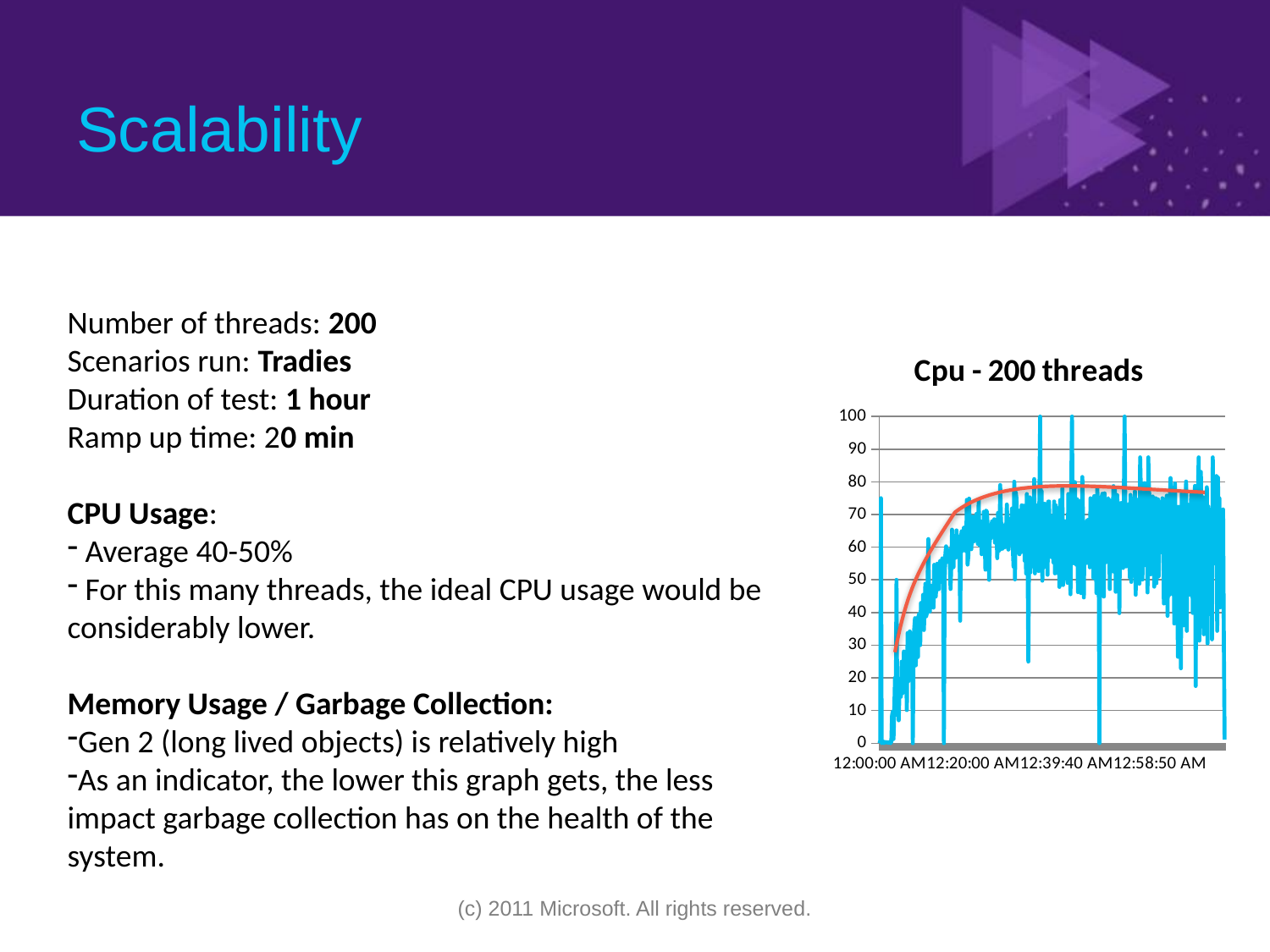

# Scalability
Number of threads: 200
Scenarios run: Tradies
Duration of test: 1 hour
Ramp up time: 20 min

CPU Usage:
 Average 40-50%
 For this many threads, the ideal CPU usage would be considerably lower.

Memory Usage / Garbage Collection:
Gen 2 (long lived objects) is relatively high
As an indicator, the lower this graph gets, the less impact garbage collection has on the health of the system.

### Chart: Cpu - 200 threads

| Category |  |
|---|---|
| 0 | 0.0 |
| 1.1572916666666714E-4 | 0.6954984140000021 |
| 1.1591435185185301E-4 | 74.99775983 |
| 2.3164351851851869E-4 | 0.0 |
| 3.4737268518518662E-4 | 0.617367414 |
| 4.631018518518531E-4 | 0.4025079130000004 |
| 5.7884259259259434E-4 | 0.011851910000000004 |
| 6.9457175925926337E-4 | 0.44157291300000107 |
| 8.1030092592593273E-4 | 0.16811391100000006 |
| 9.2603009259259689E-4 | 0.28531091200000136 |
| 1.0417708333333373E-3 | 0.38297441200000154 |
| 1.1575000000000001E-3 | 0.2267124120000005 |
| 1.2732291666666701E-3 | 0.16811391100000006 |
| 1.3889583333333406E-3 | 0.24624491200000057 |
| 1.5046990740740741E-3 | 0.4220404130000009 |
| 1.6204282407407452E-3 | 0.0 |
| 1.7361574074074122E-3 | 0.5001704130000006 |
| 1.8518865740740796E-3 | 8.606262960999999 |
| 1.9676157407407481E-3 | 9.700095967 |
| 2.0833564814814898E-3 | 1.2814804179999963 |
| 2.1990856481481492E-3 | 9.836825467999999 |
| 2.3148148148148151E-3 | 20.03292153 |
| 2.430543981481484E-3 | 8.664860460999998 |
| 2.43072916666667E-3 | 49.99615971000011 |
| 2.5464583333333337E-3 | 14.11449799 |
| 2.6621875000000126E-3 | 16.73188601000006 |
| 2.7779282407407557E-3 | 7.004576951999978 |
| 2.8936574074074177E-3 | 15.813846500000034 |
| 3.0093865740740845E-3 | 18.450768020000005 |
| 3.1251157407407582E-3 | 14.23169499 |
| 3.2408564814814926E-3 | 24.95517355999994 |
| 3.3565856481481493E-3 | 15.247397 |
| 3.4723148148148165E-3 | 17.84525352 |
| 3.5880439814814911E-3 | 28.080413579999878 |
| 3.7037847222222463E-3 | 19.40787352 |
| 3.8195138888888975E-3 | 22.415916539999927 |
| 3.9352430555555573E-3 | 23.060497049999938 |
| 4.0509722222222214E-3 | 10.14934947 |
| 4.1667013888888934E-3 | 33.70584661 |
| 4.2824421296296534E-3 | 18.97815251999993 |
| 4.3981712962962976E-3 | 22.533112539999927 |
| 4.5139004629629704E-3 | 34.233230110000115 |
| 4.6296296296296493E-3 | 21.283017539999893 |
| 4.7453703703703842E-3 | 26.02947506 |
| 4.8610995370370388E-3 | 33.58864961 |
| 4.8612731481481649E-3 | 0.0 |
| 4.9770138888889023E-3 | 24.79891156 |
| 5.0927430555555717E-3 | 35.13173712000001 |
| 5.2084722222222428E-3 | 38.27650964000011 |
| 5.3242013888888913E-3 | 23.82227454999999 |
| 5.4399421296296678E-3 | 32.787807099999995 |
| 5.5556712962962964E-3 | 38.35464063999989 |
| 5.6714004629629831E-3 | 26.38106407 |
| 5.7871296296296507E-3 | 39.13595064000017 |
| 5.902870370370376E-3 | 39.70240114000001 |
| 6.0185995370370384E-3 | 30.03368859 |
| 6.1343287037037252E-3 | 42.92530466 |
| 6.2500578703703728E-3 | 35.77631762000011 |
| 6.3657870370370379E-3 | 36.792020630000145 |
| 6.4815277777777831E-3 | 45.44502818 |
| 6.5972569444444559E-3 | 34.64341861000001 |
| 6.712986111111114E-3 | 41.47988065 |
| 6.8287152777777617E-3 | 48.804662199999996 |
| 6.9444560185185199E-3 | 38.82342664 |
| 7.0601851851852006E-3 | 39.74146514 |
| 7.17591435185185E-3 | 49.27344820000001 |
| 7.1760995370370459E-3 | 62.49695977000001 |
| 7.2918287037037456E-3 | 43.68708217 |
| 7.4075578703703734E-3 | 40.28838215000001 |
| 7.5232870370370401E-3 | 48.238212690000175 |
| 7.6390277777777932E-3 | 42.37838666 |
| 7.7547569444444521E-3 | 45.87475018 |
| 7.8704861111111388E-3 | 45.83568318 |
| 7.9862152777777796E-3 | 41.49941416 |
| 8.101956018518524E-3 | 54.62542123000011 |
| 8.2176851851851855E-3 | 47.28110719 |
| 8.3334143518518748E-3 | 44.898112180000176 |
| 8.4491435185185242E-3 | 49.0585877 |
| 8.5648842592593276E-3 | 54.93794523000001 |
| 8.6806134259259267E-3 | 52.78934322000001 |
| 8.7963425925926212E-3 | 47.105312690000176 |
| 8.9120717592592758E-3 | 54.31289723 |
| 9.0278009259259565E-3 | 55.79738624000012 |
| 9.1435416666666748E-3 | 53.53158823000001 |
| 9.2592708333333381E-3 | 49.292980700000115 |
| 9.3750000000000482E-3 | 56.57869624000006 |
| 9.4907291666666768E-3 | 53.668316730000214 |
| 9.4909143518518528E-3 | 0.0 |
| 9.6066435185185612E-3 | 49.82036520000001 |
| 9.7223726851851846E-3 | 58.10225125 |
| 9.8381134259259255E-3 | 60.27038577000001 |
| 9.953842592592653E-3 | 55.44579724000001 |
| 1.0069571759259304E-2 | 58.45384025 |
| 1.0185300925925926E-2 | 56.10991124000013 |
| 1.0301041666666715E-2 | 59.254682759999994 |
| 1.0416770833333337E-2 | 55.87551724000011 |
| 1.0532500000000002E-2 | 47.20297719000001 |
| 1.0648229166666705E-2 | 54.35196223 |
| 1.0763969907407427E-2 | 65.3879668 |
| 1.0879699074074056E-2 | 54.82074923000001 |
| 1.0995428240740781E-2 | 53.86364473 |
| 1.1111157407407453E-2 | 63.41515828000011 |
| 1.1226886574074075E-2 | 61.22749127 |
| 1.1342627314814864E-2 | 56.75449174 |
| 1.1458356481481479E-2 | 65.15357378999998 |
| 1.1574085648148208E-2 | 60.44618027 |
| 1.1689814814814825E-2 | 59.91879676 |
| 1.1805555555555619E-2 | 58.06318625 |
| 1.1921284722222264E-2 | 63.25889628 |
| 1.1921469907407474E-2 | 37.495359640000146 |
| 1.2037199074074072E-2 | 62.75104528 |
| 1.2152928240740744E-2 | 64.88011579 |
| 1.2268657407407424E-2 | 58.844495259999995 |
| 1.2384386574074036E-2 | 62.18459578 |
| 1.2500127314814868E-2 | 65.99348229999998 |
| 1.261585648148148E-2 | 62.65338178 |
| 1.2731585648148221E-2 | 65.5246963 |
| 1.2847314814814818E-2 | 58.78589676 |
| 1.2963055555555592E-2 | 74.49022885 |
| 1.3078784722222226E-2 | 54.66448623 |
| 1.3194513888888895E-2 | 57.379539750000006 |
| 1.331024305555556E-2 | 74.88088284999964 |
| 1.3425983796296304E-2 | 63.39562678 |
| 1.3541712962962969E-2 | 62.82917628000001 |
| 1.3657442129629598E-2 | 59.39141226 |
| 1.377317129629637E-2 | 64.52850379999998 |
| 1.3888900462963004E-2 | 69.35291915999979 |
| 1.4004641203703705E-2 | 61.73509736000001 |
| 1.4120370370370377E-2 | 67.12617189999965 |
| 1.4236099537037044E-2 | 64.8603573799997 |
| 1.423628472222222E-2 | 62.49671973000013 |
| 1.4352013888888893E-2 | 70.21236567 |
| 1.4467743055555558E-2 | 62.262485240000146 |
| 1.4583472222222227E-2 | 60.97314208 |
| 1.4699201388888892E-2 | 74.62663354999998 |
| 1.4814930555555557E-2 | 60.68006993 |
| 1.4930659722222229E-2 | 63.68815346 |
| 1.5046388888888904E-2 | 67.88774773999964 |
| 1.5162118055555585E-2 | 57.86731791000001 |
| 1.5277858796296307E-2 | 63.02403095000001 |
| 1.5393587962963E-2 | 62.06691420000006 |
| 1.5509317129629619E-2 | 70.85676377 |
| 1.5625046296296304E-2 | 63.86394921 |
| 1.5740775462963059E-2 | 53.120799620000106 |
| 1.5856504629629647E-2 | 71.22789102 |
| 1.5972233796296295E-2 | 70.87629651999973 |
| 1.6087962962962967E-2 | 67.16502699 |
| 1.6203692129629629E-2 | 65.19219321999998 |
| 1.6203877314814902E-2 | 49.99551960000012 |
| 1.6319606481481484E-2 | 63.74675171000001 |
| 1.6435335648148208E-2 | 62.633370950000106 |
| 1.6551064814814827E-2 | 65.99304698000026 |
| 1.6666793981481482E-2 | 67.90728049000028 |
| 1.6782534722222291E-2 | 63.824883709999995 |
| 1.6898263888888893E-2 | 64.02021421 |
| 1.7013993055555551E-2 | 68.57140199999998 |
| 1.712972222222223E-2 | 61.38332614 |
| 1.7245451388888951E-2 | 65.64167238999998 |
| 1.7361180555555571E-2 | 64.78207578 |
| 1.7476909722222229E-2 | 56.636758730000146 |
| 1.7592638888888894E-2 | 70.48582542 |
| 1.7708379629629643E-2 | 59.56682666 |
| 1.7824108796296312E-2 | 58.94163416999994 |
| 1.7939837962962977E-2 | 79.04109108000023 |
| 1.8055567129629631E-2 | 68.59098915 |
| 1.8171296296296293E-2 | 64.54783138 |
| 1.8287025462963045E-2 | 59.52771070000011 |
| 1.8287210648148172E-2 | 62.49647968 |
| 1.840293981481483E-2 | 66.03212641 |
| 1.8518668981481481E-2 | 59.9771391 |
| 1.863439814814816E-2 | 67.04794185 |
| 1.8750127314814884E-2 | 64.43040696 |
| 1.886585648148149E-2 | 73.08352628000023 |
| 1.8981597222222289E-2 | 65.38752372000027 |
| 1.9097326388888905E-2 | 59.27369392000006 |
| 1.9213055555555563E-2 | 68.68860149999992 |
| 1.9328784722222273E-2 | 64.97730475 |
| 1.9444513888888938E-2 | 60.874900589999996 |
| 1.9560243055555565E-2 | 66.67627464999998 |
| 1.9675972222222223E-2 | 71.87211970999998 |
| 1.9791701388888975E-2 | 59.66383858000001 |
| 1.9907430555555605E-2 | 54.03818851000001 |
| 2.0023159722222239E-2 | 80.05642314 |
| 2.0138888888888887E-2 | 50.13150076 |
| 2.0254618055555618E-2 | 76.75542555 |
| 2.0254791666666678E-2 | 74.99695967000035 |
| 2.0370520833333336E-2 | 65.44545947000026 |
| 2.0486250000000008E-2 | 58.51123009 |
| 2.0601979166666791E-2 | 66.67627464999998 |
| 2.0717708333333341E-2 | 57.84724655999982 |
| 2.0833437500000121E-2 | 71.30561064 |
| 2.0949166666666689E-2 | 58.47204376 |
| 2.1064895833333347E-2 | 72.80965371 |
| 2.1180624999999988E-2 | 61.792962600000145 |
| 2.1296354166666677E-2 | 60.56236759 |
| 2.1412083333333332E-2 | 72.71204971 |
| 2.1527812500000097E-2 | 55.83532154 |
| 2.1643541666666773E-2 | 63.80488761999982 |
| 2.1759270833333403E-2 | 51.948204499999996 |
| 2.1875000000000099E-2 | 76.26710075 |
| 2.1990729166666671E-2 | 58.96064156999989 |
| 2.1990902777777873E-2 | 24.99199918 |
| 2.2106631944444448E-2 | 62.0664286 |
| 2.2222361111111127E-2 | 75.27090474 |
| 2.2338090277777809E-2 | 52.2998035 |
| 2.2453819444444582E-2 | 74.48957473 |
| 2.2569548611111205E-2 | 54.95632553 |
| 2.2685277777777988E-2 | 64.72294963 |
| 2.2801006944444459E-2 | 60.42563559000001 |
| 2.2916736111111117E-2 | 80.8574148 |
| 2.3032465277777789E-2 | 51.9677375 |
| 2.314819444444444E-2 | 69.6257956799997 |
| 2.3263923611111119E-2 | 53.47179851 |
| 2.3379652777777808E-2 | 72.79018171 |
| 2.3495381944444439E-2 | 66.30514365 |
| 2.3611111111111197E-2 | 52.69037482000013 |
| 2.3726840277777782E-2 | 75.42701346000037 |
| 2.3727013888888888E-2 | 100.0 |
| 2.384274305555557E-2 | 54.95603722 |
| 2.3958472222222221E-2 | 77.1654836 |
| 2.4074201388888886E-2 | 49.74062578 |
| 2.4189930555555638E-2 | 60.11284828 |
| 2.4305659722222237E-2 | 70.07486915 |
| 2.4421388888888892E-2 | 73.31709991 |
| 2.4537118055555619E-2 | 61.635959930000176 |
| 2.4652835648148158E-2 | 53.93971207000001 |
| 2.4768564814814788E-2 | 71.96924746000026 |
| 2.4884293981481481E-2 | 51.53707591000001 |
| 2.5000023148148146E-2 | 73.98121112 |
| 2.5115752314814822E-2 | 73.98121112 |
| 2.5231469907407416E-2 | 58.99892027000001 |
| 2.5231655092592592E-2 | 62.49527943000001 |
| 2.5347384259259278E-2 | 56.98695761 |
| 2.5463101851851851E-2 | 69.50801016999995 |
| 2.5578831018518558E-2 | 68.98060304000028 |
| 2.5694560185185199E-2 | 55.28753196 |
| 2.5810289351851843E-2 | 74.00074449 |
| 2.5926018518518595E-2 | 51.96681616 |
| 2.604173611111122E-2 | 72.82872696999995 |
| 2.6157465277777799E-2 | 63.62838921000012 |
| 2.6273194444444547E-2 | 52.10382383 |
| 2.638892361111117E-2 | 68.14080287999967 |
| 2.6504652777777818E-2 | 68.88293415999964 |
| 2.6620370370370478E-2 | 47.825687599999995 |
| 2.6736099537037032E-2 | 74.41096445000034 |
| 2.6736284722222239E-2 | 62.49551948000001 |
| 2.6852013888888897E-2 | 60.425128970000145 |
| 2.6967743055555618E-2 | 78.0052098 |
| 2.7083460648148198E-2 | 48.411695859999995 |
| 2.7199189814814818E-2 | 67.61343309999998 |
| 2.7314918981481497E-2 | 59.292111770000176 |
| 2.7430648148148218E-2 | 67.94532015 |
| 2.7546377314814956E-2 | 67.007851 |
| 2.7662094907407408E-2 | 61.69480624000001 |
| 2.7777824074074222E-2 | 49.076164569999996 |
| 2.7893553240740748E-2 | 76.28625861 |
| 2.8009282407407458E-2 | 71.16836906999998 |
| 2.8125011574074099E-2 | 68.53150597000003 |
| 2.8240740740740757E-2 | 45.59920203000011 |
| 2.8356458333333234E-2 | 78.55221622 |
| 2.8356643518518538E-2 | 100.0 |
| 2.8472372685185331E-2 | 63.765356770000146 |
| 2.8588101851851837E-2 | 55.1119536 |
| 2.8703819444444459E-2 | 66.46033627 |
| 2.8819548611111207E-2 | 79.91923679000013 |
| 2.8935277777777931E-2 | 54.70123276 |
| 2.9050995370370418E-2 | 55.22839486000012 |
| 2.9166724537036927E-2 | 74.6450729099997 |
| 2.9282453703703713E-2 | 46.243119120000145 |
| 2.9398171296296263E-2 | 74.13709368000028 |
| 2.9513900462963101E-2 | 69.95670789999976 |
| 2.9629629629629704E-2 | 61.615689489999994 |
| 2.974534722222236E-2 | 45.94926013 |
| 2.9745532407407418E-2 | 62.49431916 |
| 2.9861250000000009E-2 | 81.50118297 |
| 2.9976979166666688E-2 | 66.87030651999962 |
| 3.0092708333333339E-2 | 44.6015749 |
| 3.0208425925926013E-2 | 65.77643131999965 |
| 3.0324155092592578E-2 | 65.11227580999986 |
| 3.043987268518537E-2 | 55.13040136 |
| 3.0555601851851851E-2 | 67.57355936 |
| 3.0671319444444622E-2 | 68.39398686999998 |
| 3.0787048611111235E-2 | 64.78019705 |
| 3.0902777777777897E-2 | 62.143107750000006 |
| 3.1018495370370408E-2 | 53.821623079999995 |
| 3.1018680555555567E-2 | 74.99615946000046 |
| 3.1134398148148158E-2 | 70.07391140999998 |
| 3.1250127314814836E-2 | 72.67193420999999 |
| 3.1365856481481491E-2 | 62.924466759999994 |
| 3.1481574074074245E-2 | 50.559444769999885 |
| 3.1597303240740754E-2 | 75.64110227 |
| 3.1713020833333341E-2 | 66.22571257999964 |
| 3.182875000000001E-2 | 62.12357400000001 |
| 3.1944479166666671E-2 | 45.96895443000001 |
| 3.2060196759259266E-2 | 78.04378355999998 |
| 3.2175925925926094E-2 | 74.05884748999995 |
| 3.229164351851866E-2 | 58.93953169 |
| 3.2291828703703854E-2 | 0.0 |
| 3.2407557870370501E-2 | 65.56155807 |
| 3.2523275462963158E-2 | 50.793852770000115 |
| 3.2639004629629847E-2 | 75.28948975999998 |
| 3.2754722222222254E-2 | 76.36385903 |
| 3.2870451388888888E-2 | 60.385047209999996 |
| 3.2986180555555605E-2 | 44.87505141 |
| 3.3101898148148151E-2 | 76.48106353000021 |
| 3.3217627314814854E-2 | 70.50365892 |
| 3.3333344907407428E-2 | 55.40387687 |
| 3.3449074074074207E-2 | 62.12357400000001 |
| 3.3564803240740737E-2 | 74.29325549000029 |
| 3.3564976851851835E-2 | 74.99615946000046 |
| 3.3680706018518546E-2 | 66.65563950999996 |
| 3.3796423611111105E-2 | 47.180084079999894 |
| 3.3912152777777795E-2 | 74.27322771999998 |
| 3.4027870370370465E-2 | 68.27617418999998 |
| 3.4143599537037037E-2 | 52.64867379000001 |
| 3.4259317129629846E-2 | 69.81939009999998 |
| 3.4375034722222246E-2 | 78.68799608 |
| 3.4490763888888894E-2 | 52.45333053 |
| 3.4606481481481488E-2 | 77.82848355999965 |
| 3.472221064814815E-2 | 46.339070250000006 |
| 3.4722384259259262E-2 | 62.49383901 |
| 3.4838113425926125E-2 | 75.97271862999999 |
| 3.4953831018518546E-2 | 67.72921167000003 |
| 3.5069548611111216E-2 | 67.04550828 |
| 3.5185277777777933E-2 | 39.834123459999994 |
| 3.5300995370370465E-2 | 72.53457899999998 |
| 3.541672453703703E-2 | 73.51121727000026 |
| 3.5532442129629783E-2 | 63.02118973 |
| 3.5648159722222246E-2 | 60.44271380000011 |
| 3.5763888888888894E-2 | 53.62539306000011 |
| 3.5879606481481613E-2 | 75.30854936999998 |
| 3.5879791666666792E-2 | 100.0 |
| 3.5995509259259276E-2 | 69.11615157999998 |
| 3.6111226851851849E-2 | 54.09421807000001 |
| 3.6226956018518545E-2 | 65.56089574 |
| 3.6342673611111216E-2 | 60.540561489999995 |
| 3.6458402777777829E-2 | 71.18679588999979 |
| 3.6574120370370423E-2 | 73.21832078 |
| 3.6689837962963164E-2 | 50.71445489 |
| 3.6805567129629839E-2 | 76.01174034 |
| 3.6921284722222246E-2 | 49.366867809999995 |
| 3.6921469907407405E-2 | 74.99551925000023 |
| 3.7037187500000186E-2 | 67.67040234999963 |
| 3.71529050925926E-2 | 72.39783749999998 |
| 3.7268634259259276E-2 | 53.64492719 |
| 3.7384351851851849E-2 | 77.12524603999962 |
| 3.7500081018518525E-2 | 45.420955350000106 |
| 3.7615798611111272E-2 | 74.7225176 |
| 3.7731516203703852E-2 | 74.07788446 |
| 3.7847245370370569E-2 | 57.33692391 |
| 3.7962962962963066E-2 | 68.19803668999998 |
| 3.8078692129629749E-2 | 48.80040105999988 |
| 3.807886574074075E-2 | 87.49815971 |
| 3.8194594907407377E-2 | 77.02757441 |
| 3.8310312500000096E-2 | 67.18224915999976 |
| 3.8426030092592579E-2 | 50.089670350000006 |
| 3.8541759259259276E-2 | 59.309896579999894 |
| 3.8657476851851849E-2 | 61.79076152000001 |
| 3.8773206018518566E-2 | 79.62564609999974 |
| 3.8888923611111126E-2 | 66.9283025299997 |
| 3.9004641203703713E-2 | 54.406767079999995 |
| 3.9120370370370409E-2 | 69.83892423 |
| 3.9236087962963004E-2 | 46.14403025 |
| 3.9236273148148169E-2 | 87.49823973 |
| 3.935199074074075E-2 | 77.06662523000021 |
| 3.9467719907407411E-2 | 74.89784569 |
| 3.9583437500000096E-2 | 51.67102645 |
| 3.96991550925926E-2 | 57.76586964000001 |
| 3.9814872685185305E-2 | 55.87099808 |
| 3.9930590277777796E-2 | 75.52295770999986 |
| 4.004631944444445E-2 | 72.78809262999998 |
| 4.0162037037037343E-2 | 47.90081983 |
| 4.0277754629629632E-2 | 71.69414659 |
| 4.0277939814814825E-2 | 74.99519913999998 |
| 4.0393657407407586E-2 | 48.97523136 |
| 4.0509374999999986E-2 | 72.82716163 |
| 4.0625092592592421E-2 | 74.70249869 |
| 4.0740810185185175E-2 | 51.04591443 |
| 4.0856539351851955E-2 | 71.18624256999995 |
| 4.0972256944444528E-2 | 58.37144715999982 |
| 4.1087974537037136E-2 | 64.97419137999998 |
| 4.1203692129629654E-2 | 69.70160253 |
| 4.1203877314814806E-2 | 74.99519913999998 |
| 4.1319594907407546E-2 | 73.10064864 |
| 4.1435312499999835E-2 | 42.74364566 |
| 4.1551041666666656E-2 | 58.58632867 |
| 4.1666759259259264E-2 | 56.80866611 |
| 4.1782476851852088E-2 | 74.21412917000028 |
| 4.1898194444444536E-2 | 75.77690921999998 |
| 4.2013912037037304E-2 | 38.99331075000001 |
| 4.2129641203703716E-2 | 66.51759566000037 |
| 4.2245358796296102E-2 | 45.30269824000001 |
| 4.2245543981481476E-2 | 74.99583925 |
| 4.2361261574074084E-2 | 81.16857987999967 |
| 4.2476979166666727E-2 | 66.12695873999964 |
| 4.2592696759259488E-2 | 70.05341923 |
| 4.2708425925926205E-2 | 45.57653262000012 |
| 4.2824143518518515E-2 | 70.81526988000026 |
| 4.2939861111111116E-2 | 36.62967461 |
| 4.3055578703703697E-2 | 79.52771238999995 |
| 4.3171307870370372E-2 | 65.99021711 |
| 4.3287025462962793E-2 | 70.73713037999998 |
| 4.3287210648148215E-2 | 49.99135851000001 |
| 4.3402928240740941E-2 | 26.43260054999991 |
| 4.3518645833333529E-2 | 72.37803892999962 |
| 4.3634363425925915E-2 | 69.23296446000028 |
| 4.3750092592592577E-2 | 63.313973649999994 |
| 4.3865810185185185E-2 | 22.93590232 |
| 4.3981527777777772E-2 | 76.4803108 |
| 4.4097245370370373E-2 | 69.07668744999998 |
| 4.4212974537037299E-2 | 69.19389570999998 |
| 4.4328692129629858E-2 | 36.08270509000001 |
| 4.4328877314814823E-2 | 49.99135851000001 |
| 4.4444594907407563E-2 | 72.72966269000003 |
| 4.4560312500000004E-2 | 80.09421628000037 |
| 4.4676030092592606E-2 | 34.38319242 |
| 4.4791759259259337E-2 | 64.93496876000027 |
| 4.4907476851852111E-2 | 72.98326769000028 |
| 4.5023194444444525E-2 | 49.77583439000011 |
| 4.5138912037037127E-2 | 45.458627119999996 |
| 4.5254629629629645E-2 | 69.85767935 |
| 4.5370347222222246E-2 | 76.06962437000021 |
| 4.5370532407407412E-2 | 62.49263859000001 |
| 4.5486249999999992E-2 | 39.871268279999995 |
| 4.5601967592592565E-2 | 53.8583278 |
| 4.5717685185185396E-2 | 66.14584399999998 |
| 4.5833402777777782E-2 | 78.76545397 |
| 4.5949120370370265E-2 | 17.52322746 |
| 4.6064837962962971E-2 | 74.42868330999998 |
| 4.6180555555555405E-2 | 68.62679561999967 |
| 4.62962847222224E-2 | 77.00745157999998 |
| 4.6296458333333408E-2 | 87.49719948000049 |
| 4.6412175925925954E-2 | 31.393516639999927 |
| 4.6527905092592546E-2 | 61.51629542 |
| 4.6643622685185057E-2 | 83.06326253999998 |
| 4.6759340277777665E-2 | 44.56002334000011 |
| 4.6875057870370371E-2 | 65.65768806999998 |
| 4.6990775462962785E-2 | 75.28838251999959 |
| 4.7106493055555809E-2 | 33.34700419999999 |
| 4.7222210648148397E-2 | 64.68094478 |
| 4.7222395833333541E-2 | 62.49287868000001 |
| 4.7338113425925997E-2 | 65.2279213 |
| 4.7453831018518786E-2 | 78.3553577499997 |
| 4.7569548611111102E-2 | 30.553516729999988 |
| 4.7685277777777764E-2 | 72.47536042999998 |
| 4.7800995370370386E-2 | 63.137689359999996 |
| 4.7916712962962987E-2 | 46.24002215 |
| 4.8032430555555783E-2 | 68.90047792999998 |
| 4.8148148148148148E-2 | 70.54140749 |
| 4.826386574074075E-2 | 31.78421415 |
| 4.8264050925925936E-2 | 87.49783960000028 |
| 4.8379768518518496E-2 | 70.97117525 |
| 4.849548611111134E-2 | 55.03071570000012 |
| 4.8611203703703712E-2 | 75.15168561 |
| 4.8726932870370512E-2 | 66.88859743999977 |
| 4.8842650462962947E-2 | 81.77399661 |
| 4.8958368055555465E-2 | 34.3823924 |
| 4.9074085648148351E-2 | 81.34431390000026 |
| 4.9189803240740806E-2 | 64.60291999 |
| 4.9189988425925923E-2 | 74.99503908 |
| 4.9305706018518726E-2 | 41.57118661 |
| 4.9421423611111161E-2 | 44.482201459999885 |
| 4.9537141203703755E-2 | 68.17789148 |
| 4.9652870370370382E-2 | 43.07573617000001 |
| 4.976858796296315E-2 | 71.55740309 |
| 4.9884305555555564E-2 | 30.925121779999927 |
| 5.0000023148148449E-2 | 1.134627325 |
(c) 2011 Microsoft. All rights reserved.